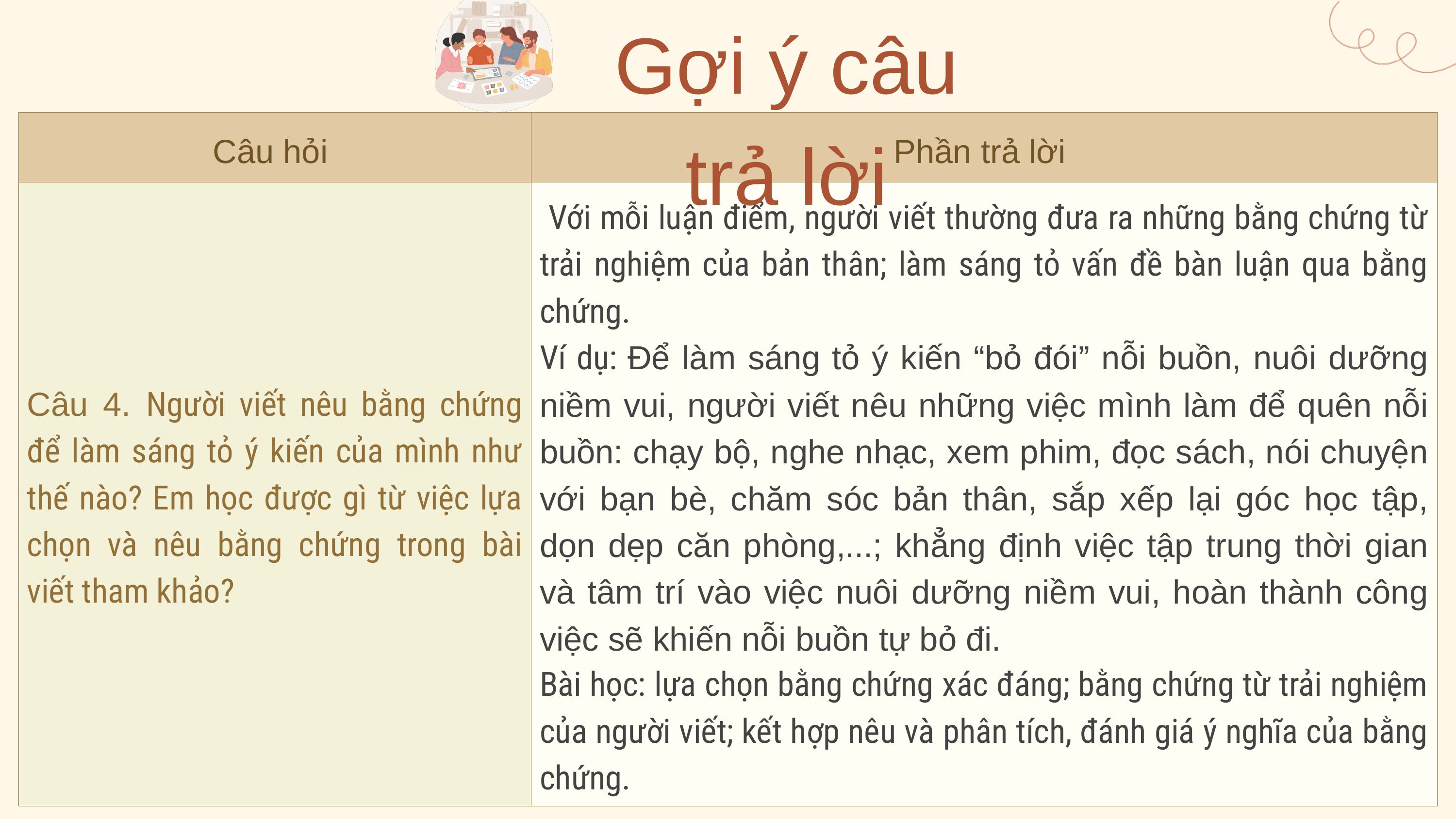

Gợi ý câu trả lời
| Câu hỏi | Phần trả lời |
| --- | --- |
| Câu 4. Người viết nêu bằng chứng để làm sáng tỏ ý kiến của mình như thế nào? Em học được gì từ việc lựa chọn và nêu bằng chứng trong bài viết tham khảo? | Với mỗi luận điểm, người viết thường đưa ra những bằng chứng từ trải nghiệm của bản thân; làm sáng tỏ vấn đề bàn luận qua bằng chứng. Ví dụ: Để làm sáng tỏ ý kiến “bỏ đói” nỗi buồn, nuôi dưỡng niềm vui, người viết nêu những việc mình làm để quên nỗi buồn: chạy bộ, nghe nhạc, xem phim, đọc sách, nói chuyện với bạn bè, chăm sóc bản thân, sắp xếp lại góc học tập, dọn dẹp căn phòng,...; khẳng định việc tập trung thời gian và tâm trí vào việc nuôi dưỡng niềm vui, hoàn thành công việc sẽ khiến nỗi buồn tự bỏ đi. Bài học: lựa chọn bằng chứng xác đáng; bằng chứng từ trải nghiệm của người viết; kết hợp nêu và phân tích, đánh giá ý nghĩa của bằng chứng. |